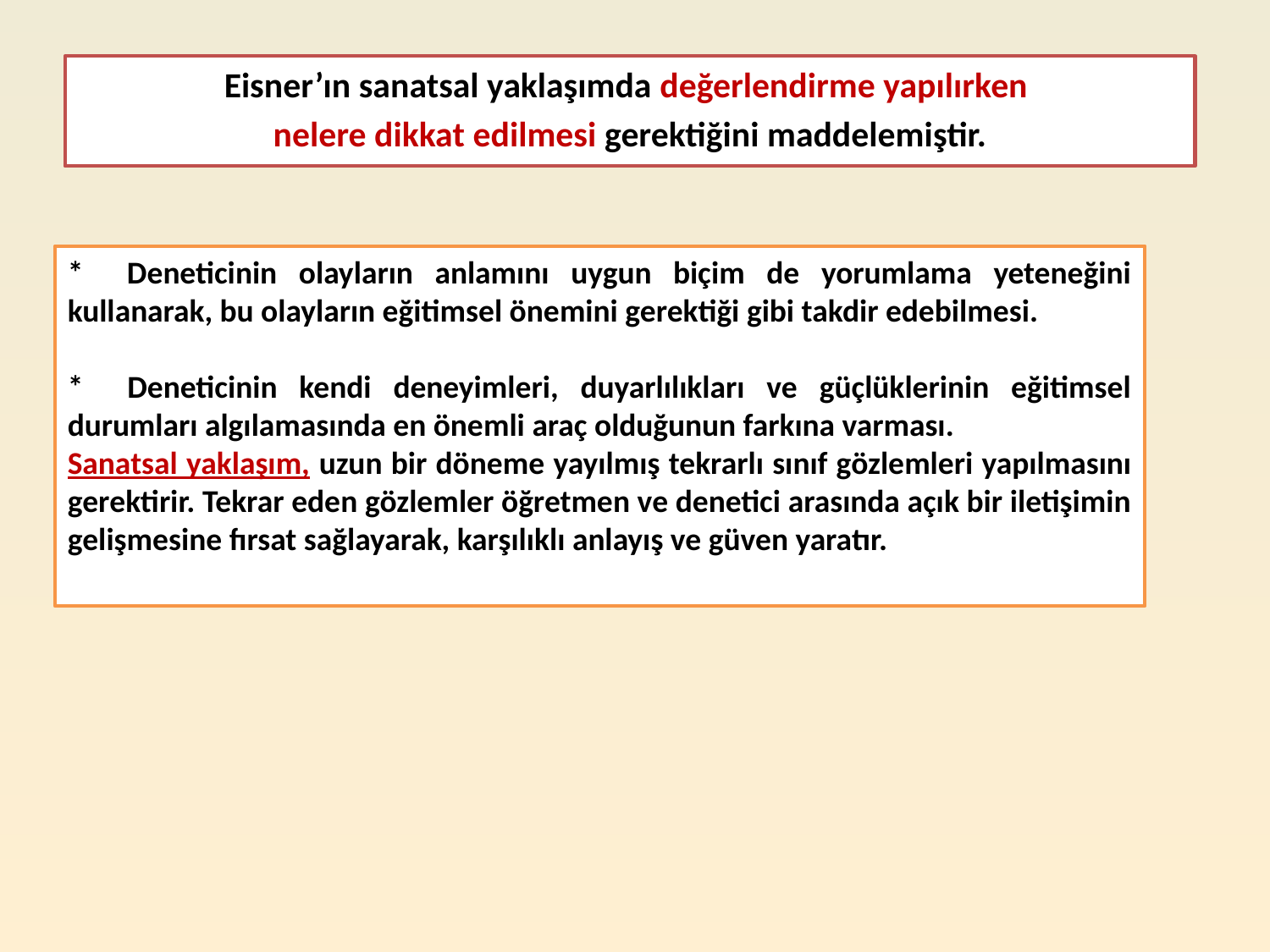

Eisner’ın sanatsal yaklaşımda değerlendirme yapılırken
nelere dikkat edilmesi gerektiğini maddelemiştir.

*  Deneticinin olayların anlamını uygun biçim de yorumlama yeteneğini kullanarak, bu olayların eğitimsel önemini gerektiği gibi takdir edebilmesi.

*  Deneticinin kendi deneyimleri, duyarlılıkları ve güçlüklerinin eğitimsel durumları algılamasında en önemli araç olduğunun farkına varması.
Sanatsal yaklaşım, uzun bir döneme yayılmış tekrarlı sınıf gözlemleri yapılmasını gerektirir. Tekrar eden gözlemler öğretmen ve denetici arasında açık bir iletişimin gelişmesine fırsat sağlayarak, karşılıklı anlayış ve güven yaratır.